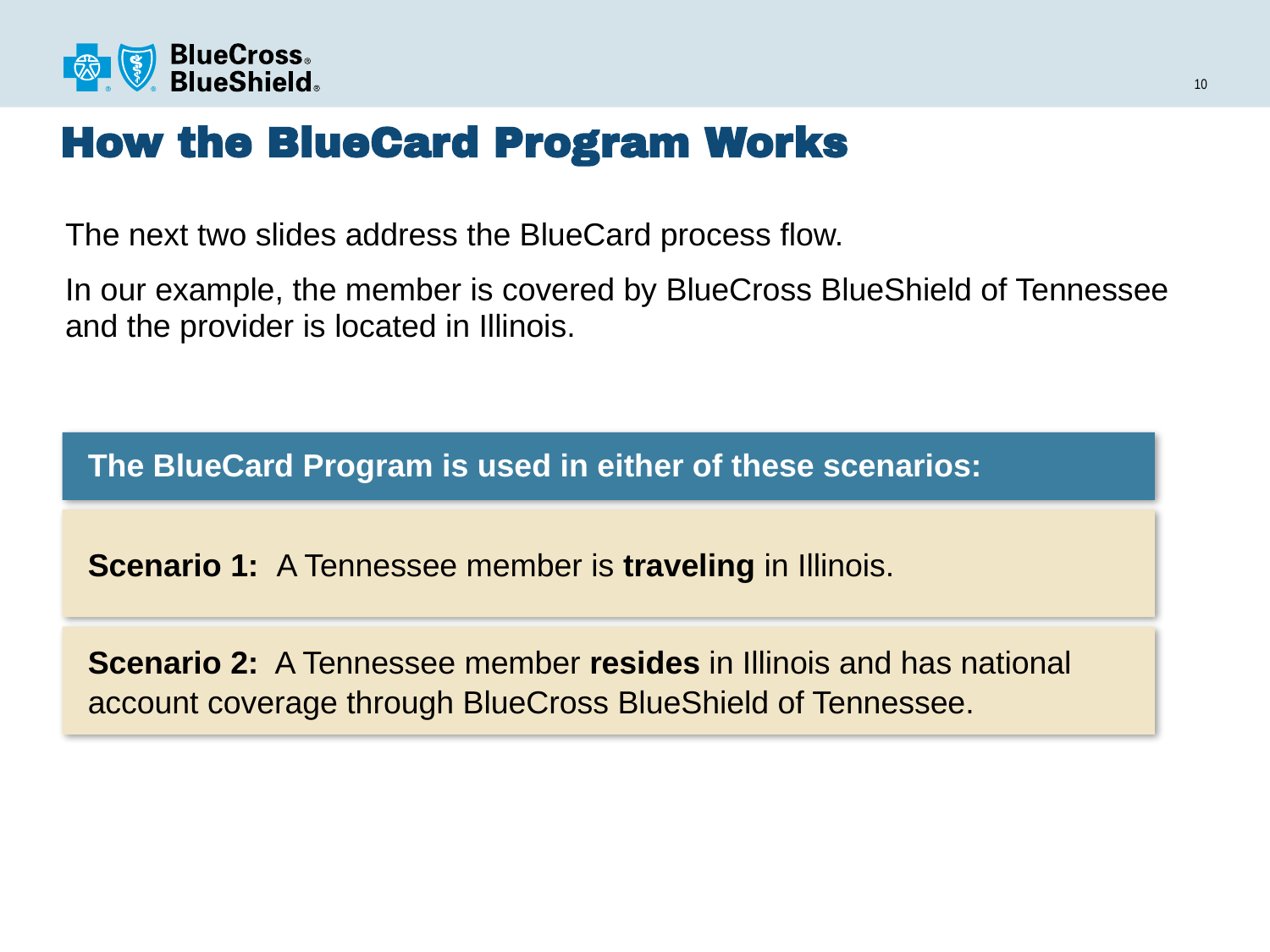

# How the BlueCard Program Works

The next two slides address the BlueCard process flow.
In our example, the member is covered by BlueCross BlueShield of Tennessee and the provider is located in Illinois.

The BlueCard Program is used in either of these scenarios:
Scenario 1:  A Tennessee member is traveling in Illinois.
Scenario 2:  A Tennessee member resides in Illinois and has national account coverage through BlueCross BlueShield of Tennessee.